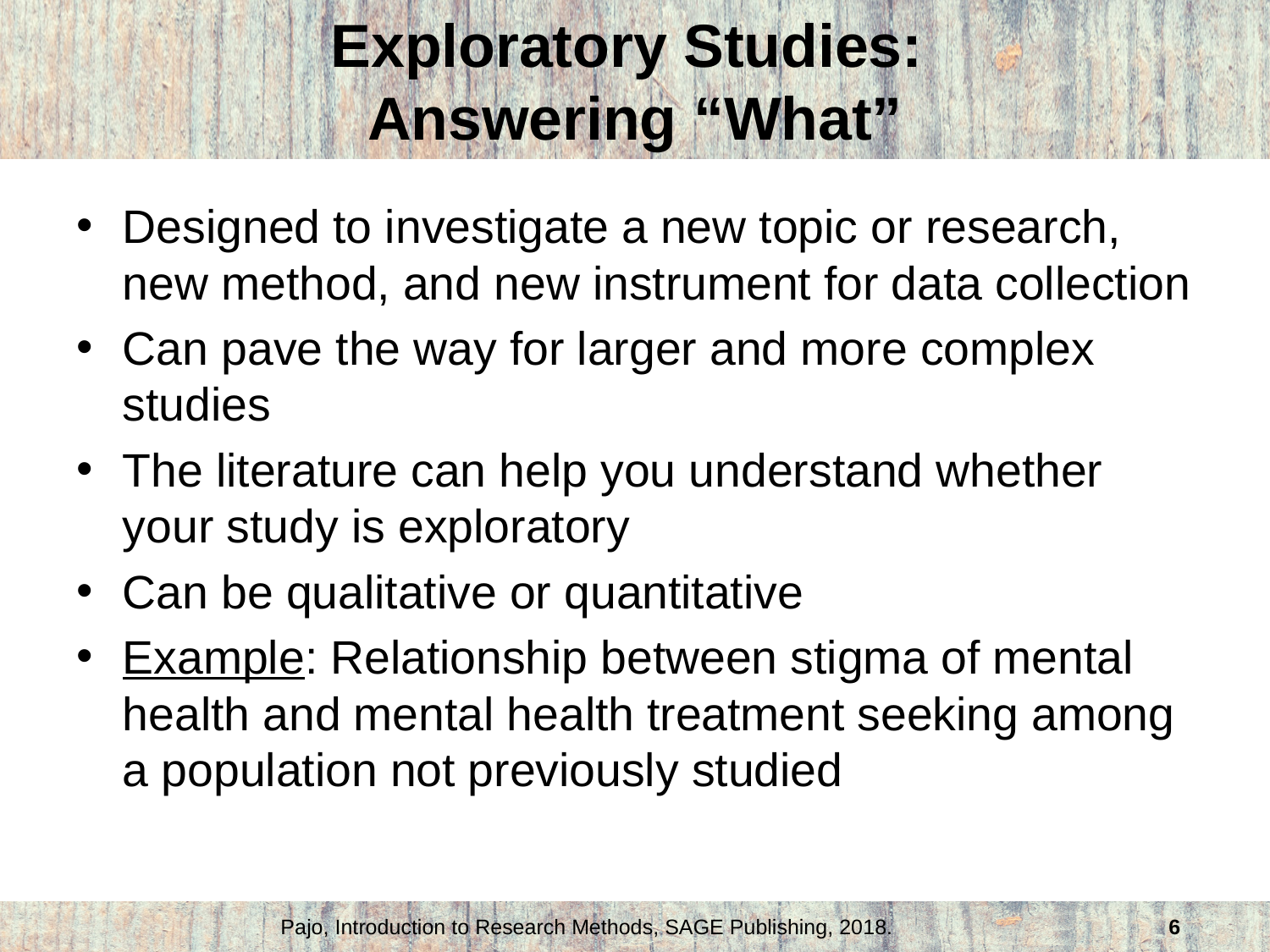

# Exploratory Studies: Answering “What”
Designed to investigate a new topic or research, new method, and new instrument for data collection
Can pave the way for larger and more complex studies
The literature can help you understand whether your study is exploratory
Can be qualitative or quantitative
Example: Relationship between stigma of mental health and mental health treatment seeking among a population not previously studied
Pajo, Introduction to Research Methods, SAGE Publishing, 2018.
6